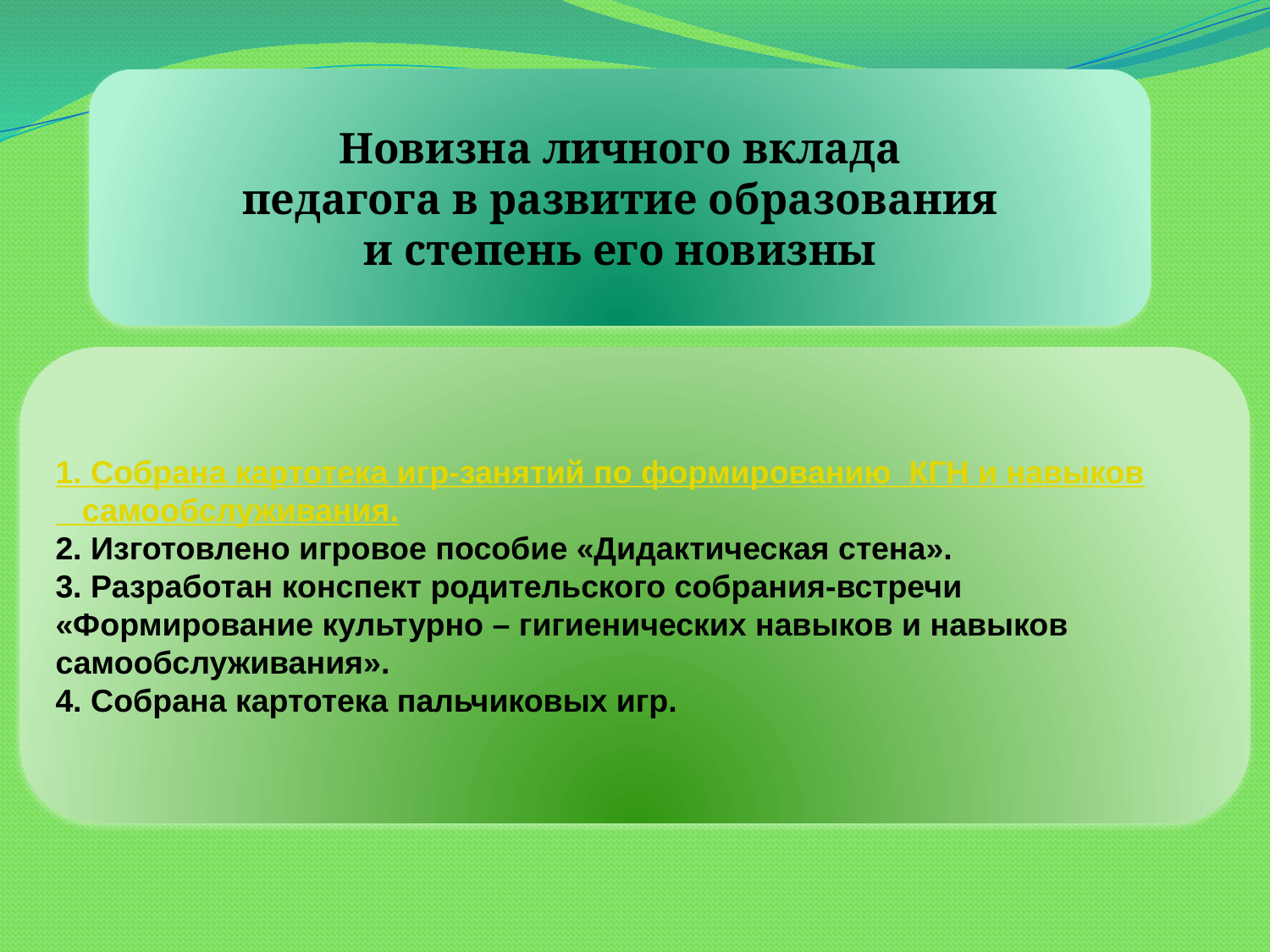

Новизна личного вклада
педагога в развитие образования
и степень его новизны
1. Собрана картотека игр-занятий по формированию  КГН и навыков
   самообслуживания.
2. Изготовлено игровое пособие «Дидактическая стена».
3. Разработан конспект родительского собрания-встречи
«Формирование культурно – гигиенических навыков и навыков
самообслуживания».
4. Собрана картотека пальчиковых игр.